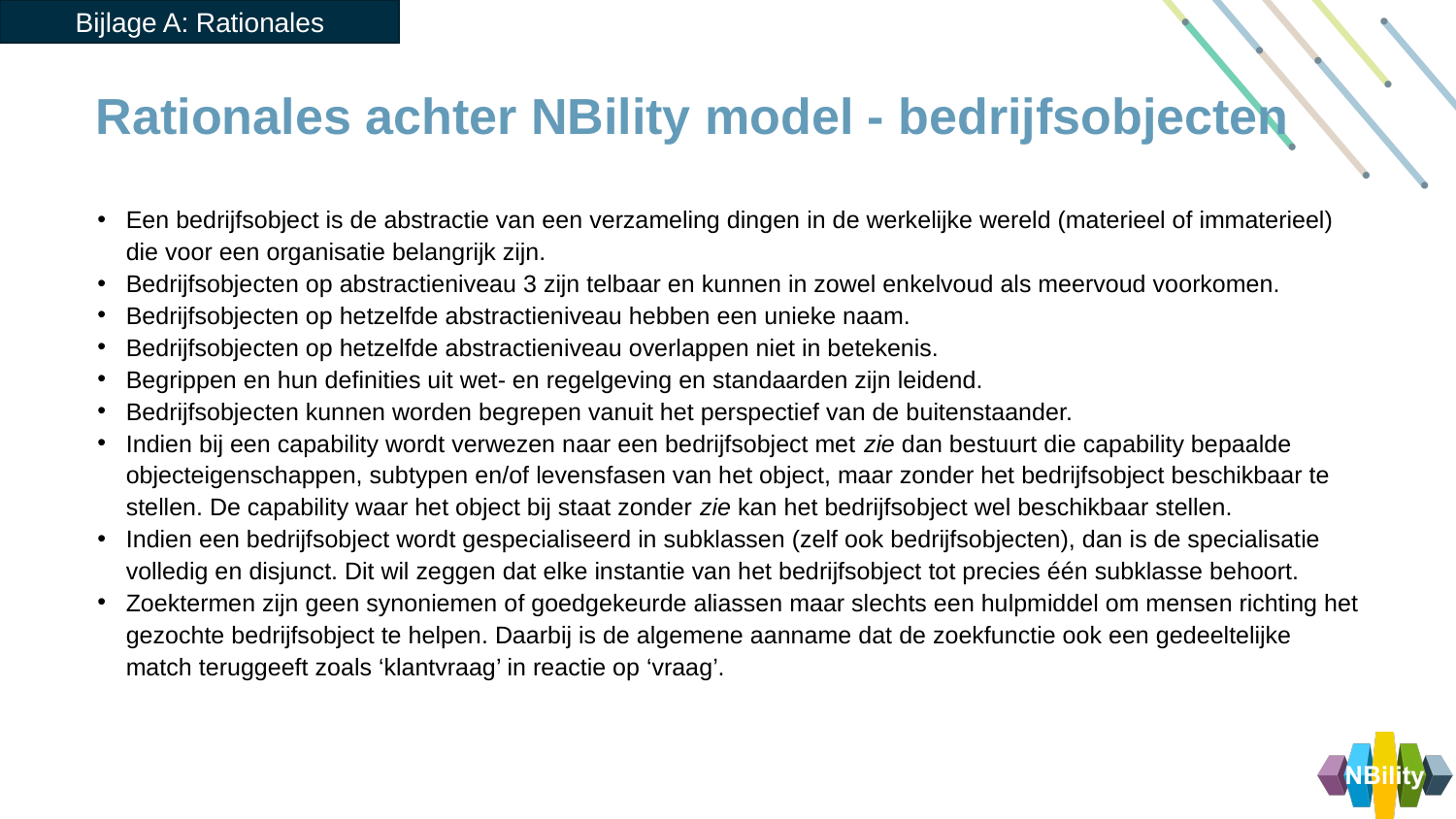

Bijlage A: Rationales
# Rationales achter NBility model - bedrijfsobjecten
Een bedrijfsobject is de abstractie van een verzameling dingen in de werkelijke wereld (materieel of immaterieel) die voor een organisatie belangrijk zijn.
Bedrijfsobjecten op abstractieniveau 3 zijn telbaar en kunnen in zowel enkelvoud als meervoud voorkomen.
Bedrijfsobjecten op hetzelfde abstractieniveau hebben een unieke naam.
Bedrijfsobjecten op hetzelfde abstractieniveau overlappen niet in betekenis.
Begrippen en hun definities uit wet- en regelgeving en standaarden zijn leidend.
Bedrijfsobjecten kunnen worden begrepen vanuit het perspectief van de buitenstaander.
Indien bij een capability wordt verwezen naar een bedrijfsobject met zie dan bestuurt die capability bepaalde objecteigenschappen, subtypen en/of levensfasen van het object, maar zonder het bedrijfsobject beschikbaar te stellen. De capability waar het object bij staat zonder zie kan het bedrijfsobject wel beschikbaar stellen.
Indien een bedrijfsobject wordt gespecialiseerd in subklassen (zelf ook bedrijfsobjecten), dan is de specialisatie volledig en disjunct. Dit wil zeggen dat elke instantie van het bedrijfsobject tot precies één subklasse behoort.
Zoektermen zijn geen synoniemen of goedgekeurde aliassen maar slechts een hulpmiddel om mensen richting het gezochte bedrijfsobject te helpen. Daarbij is de algemene aanname dat de zoekfunctie ook een gedeeltelijke match teruggeeft zoals ‘klantvraag’ in reactie op ‘vraag’.